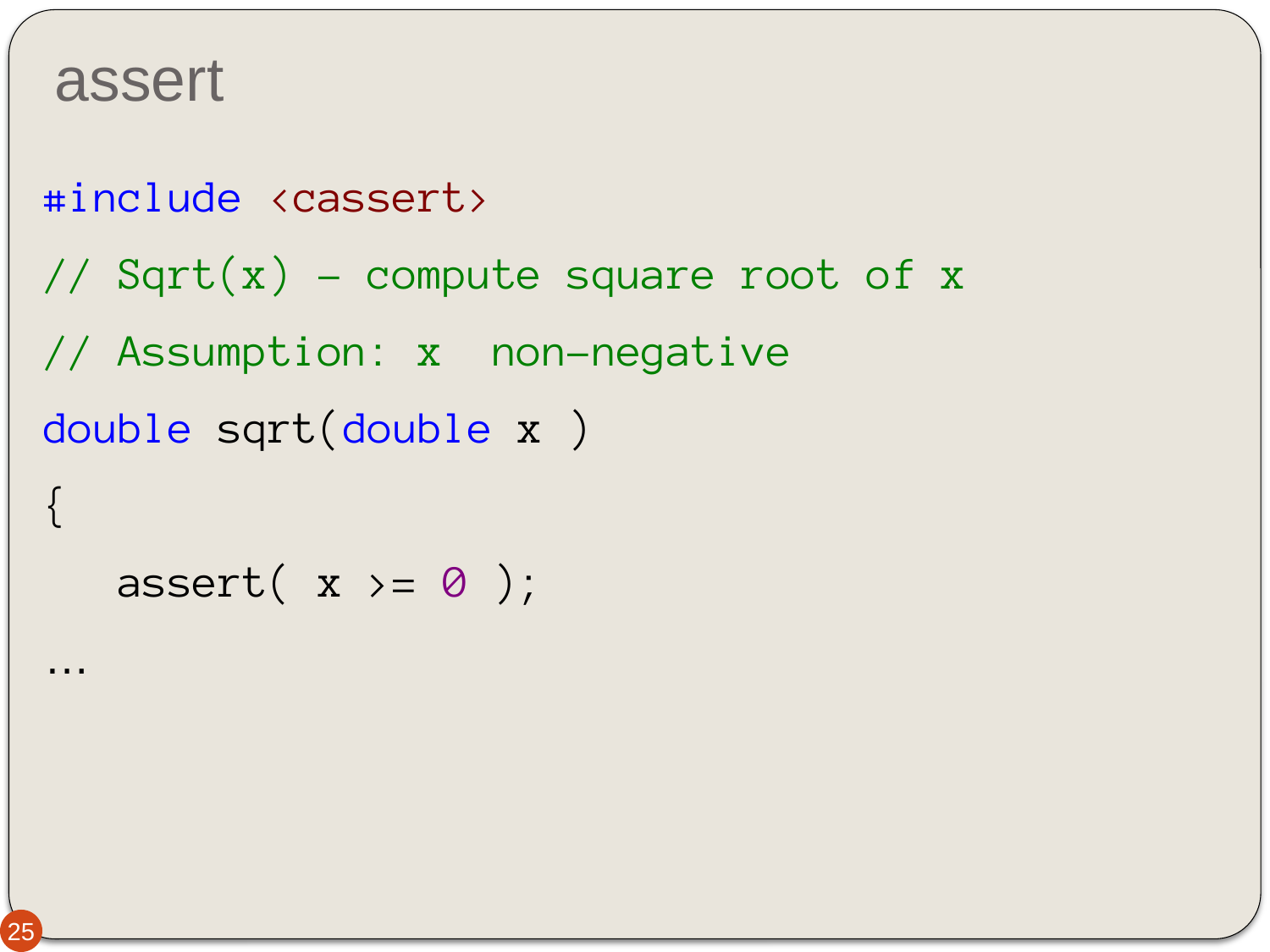

# assert
#include <cassert>
// Sqrt(x) - compute square root of x
// Assumption: x  non-negative
double sqrt(double x )
{
   assert( x >= 0 );
…
25